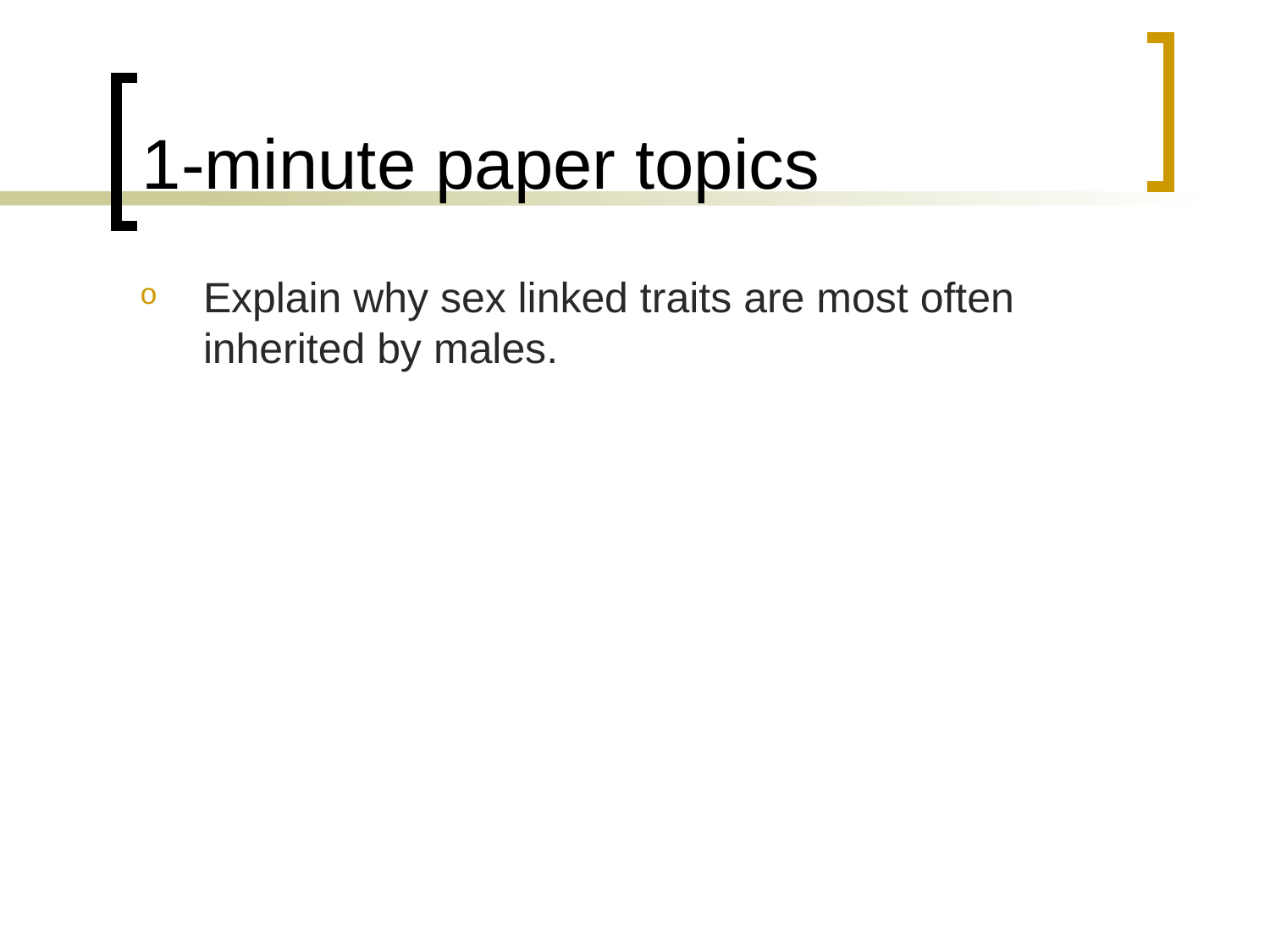

# 1-minute paper topics
Explain why sex linked traits are most often inherited by males.